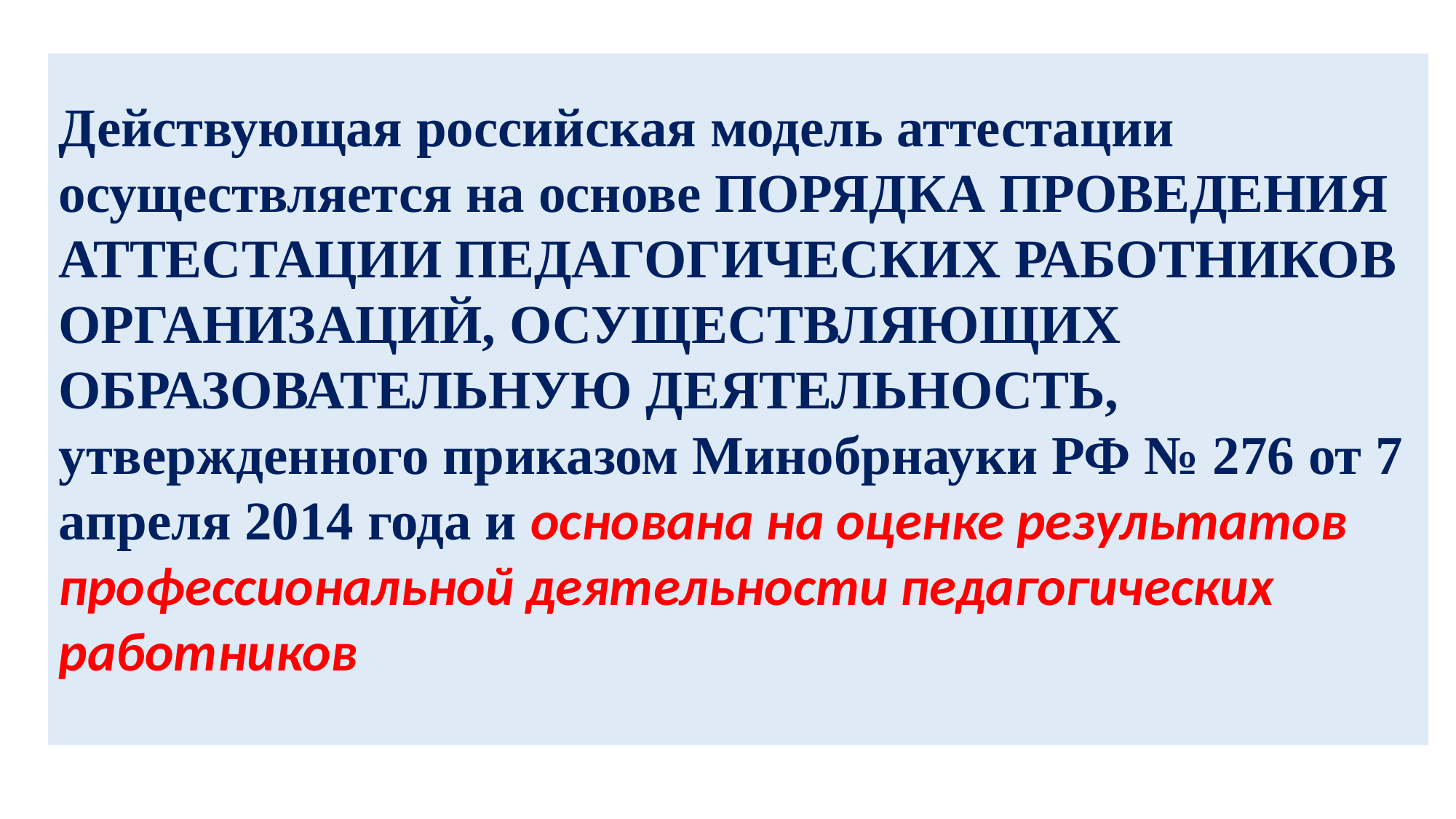

Действующая российская модель аттестации осуществляется на основе ПОРЯДКА ПРОВЕДЕНИЯ АТТЕСТАЦИИ ПЕДАГОГИЧЕСКИХ РАБОТНИКОВ ОРГАНИЗАЦИЙ, ОСУЩЕСТВЛЯЮЩИХ ОБРАЗОВАТЕЛЬНУЮ ДЕЯТЕЛЬНОСТЬ, утвержденного приказом Минобрнауки РФ № 276 от 7 апреля 2014 года и основана на оценке результатов профессиональной деятельности педагогических работников